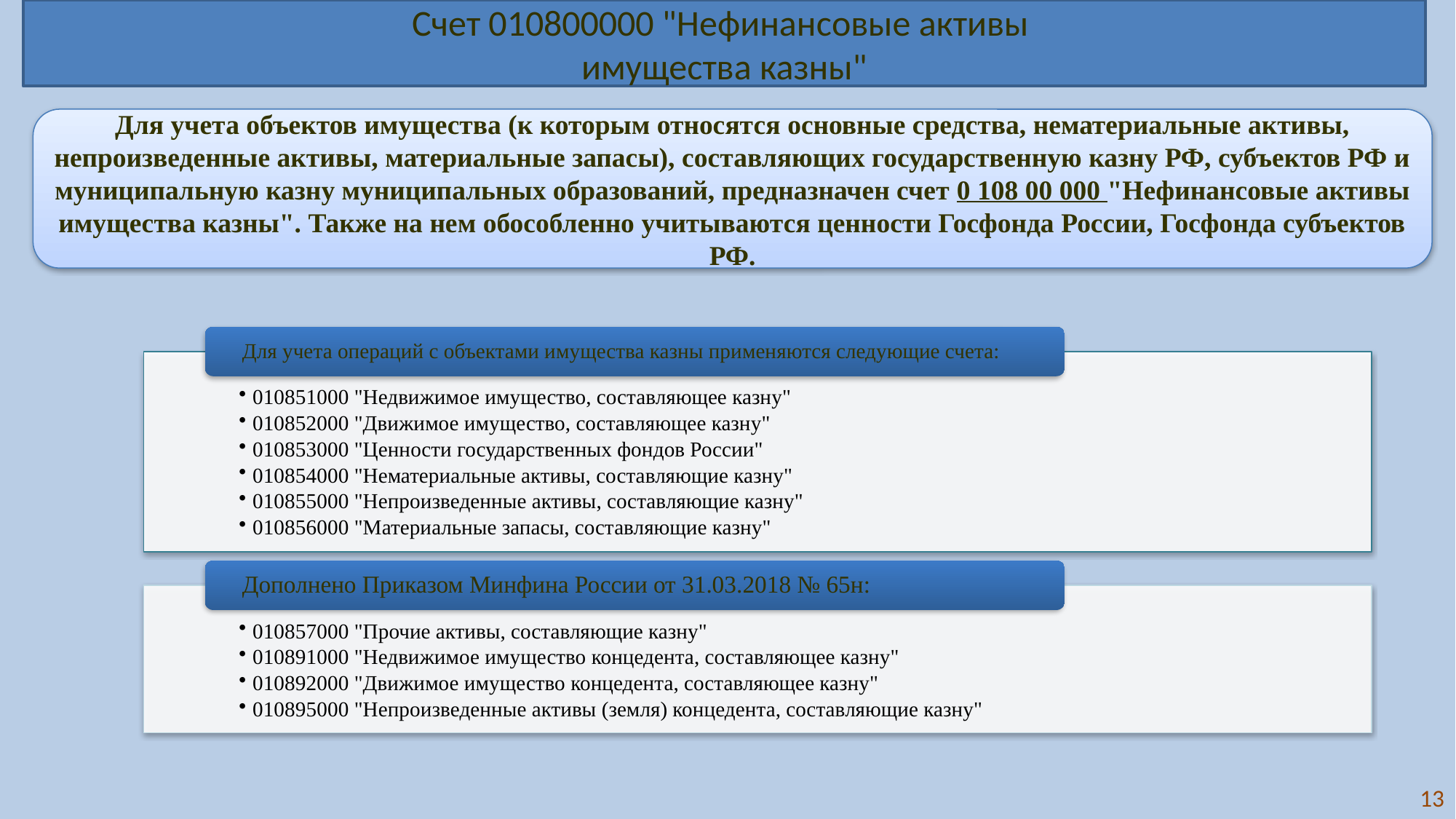

Счет 010800000 "Нефинансовые активы
имущества казны"
Для учета объектов имущества (к которым относятся основные средства, нематериальные активы, непроизведенные активы, материальные запасы), составляющих государственную казну РФ, субъектов РФ и муниципальную казну муниципальных образований, предназначен счет 0 108 00 000 "Нефинансовые активы имущества казны". Также на нем обособленно учитываются ценности Госфонда России, Госфонда субъектов РФ.
010851000 "Недвижимое имущество, составляющее казну"
010852000 "Движимое имущество, составляющее казну"
010853000 "Ценности государственных фондов России"
010854000 "Нематериальные активы, составляющие казну"
010855000 "Непроизведенные активы, составляющие казну"
010856000 "Материальные запасы, составляющие казну"
Для учета операций с объектами имущества казны применяются следующие счета:
010857000 "Прочие активы, составляющие казну"
010891000 "Недвижимое имущество концедента, составляющее казну"
010892000 "Движимое имущество концедента, составляющее казну"
010895000 "Непроизведенные активы (земля) концедента, составляющие казну"
Дополнено Приказом Минфина России от 31.03.2018 № 65н:
13